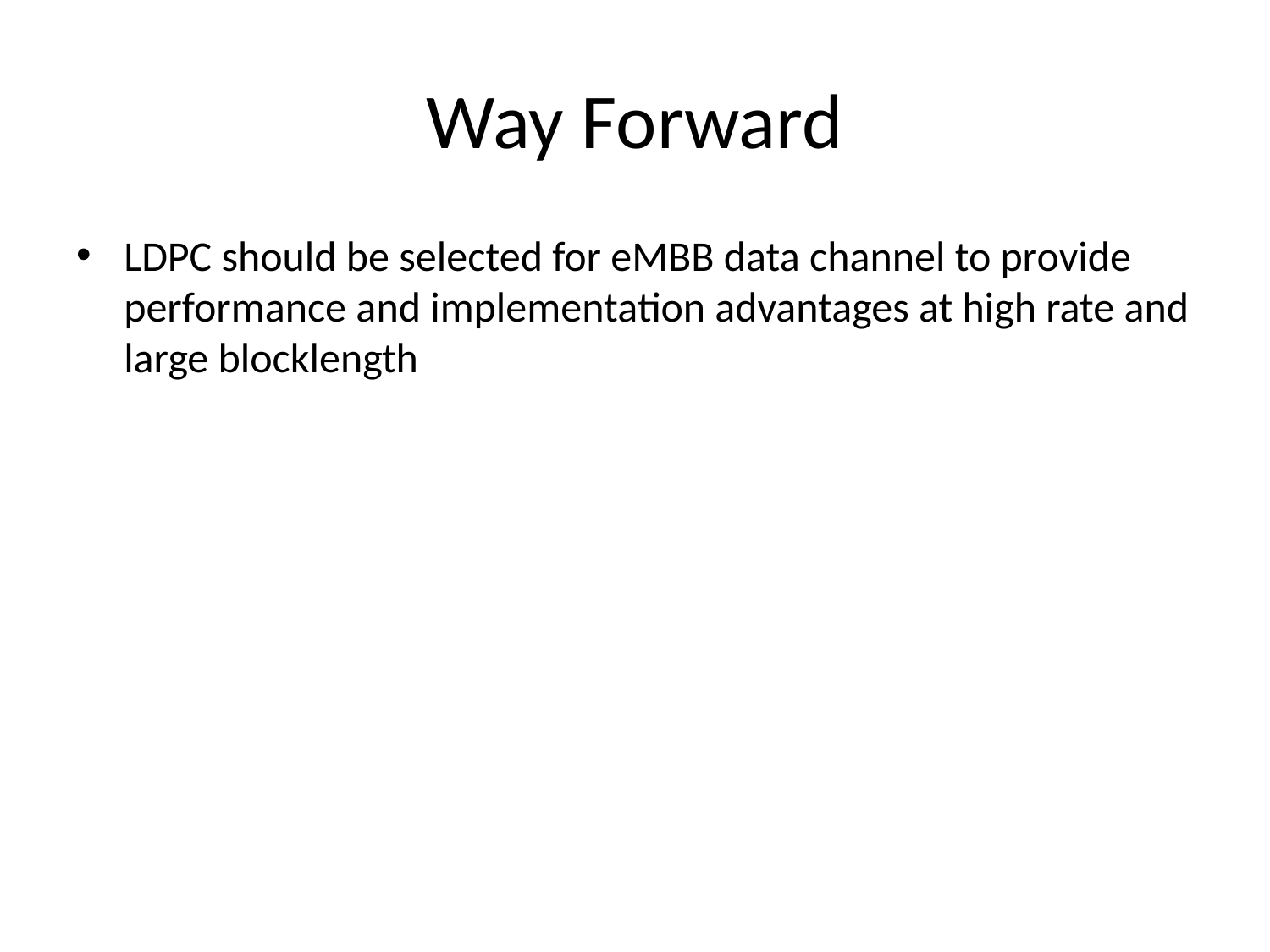

# Way Forward
LDPC should be selected for eMBB data channel to provide performance and implementation advantages at high rate and large blocklength